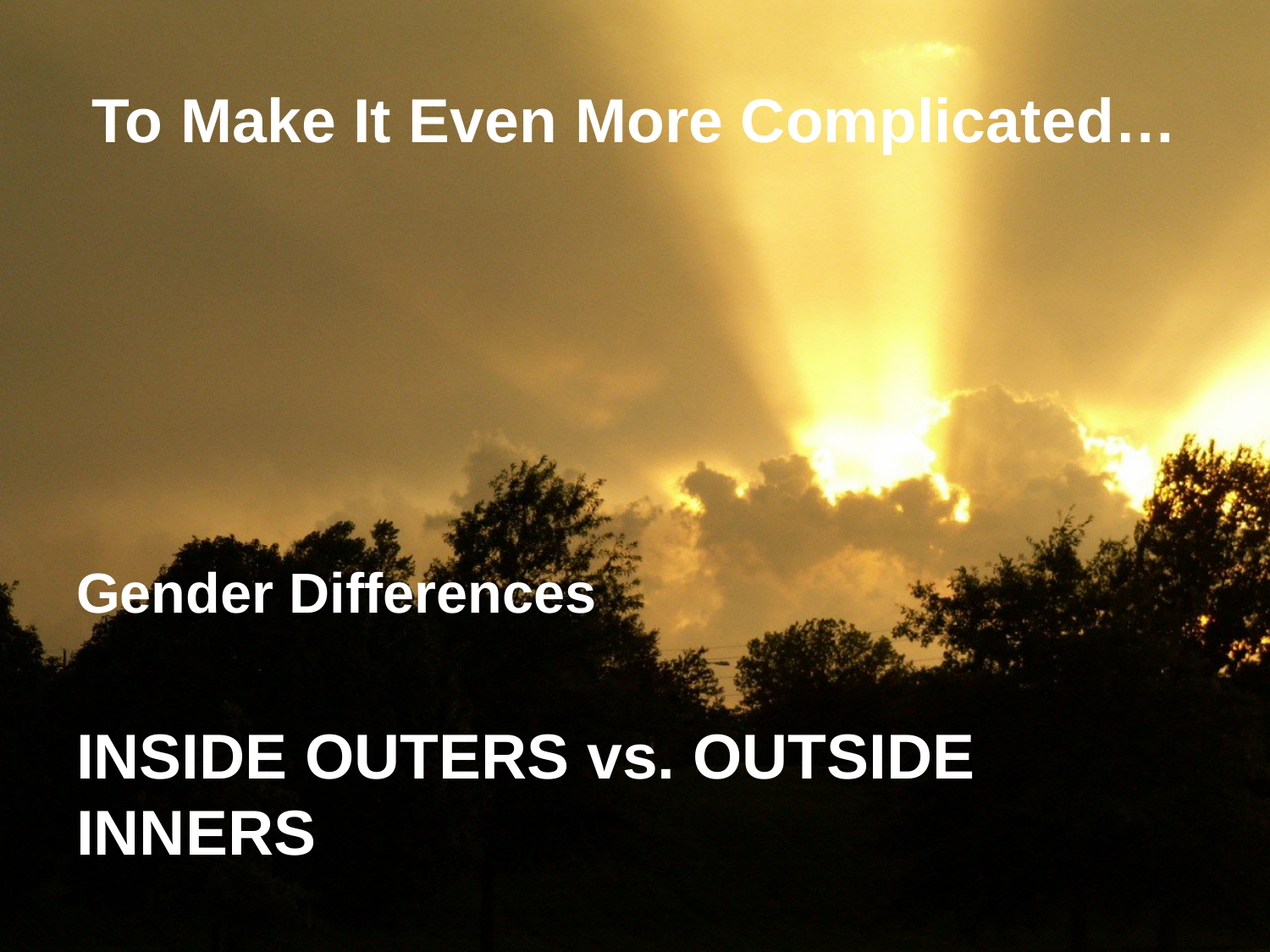

# To Make It Even More Complicated…
Gender Differences

INSIDE OUTERS vs. OUTSIDE INNERS